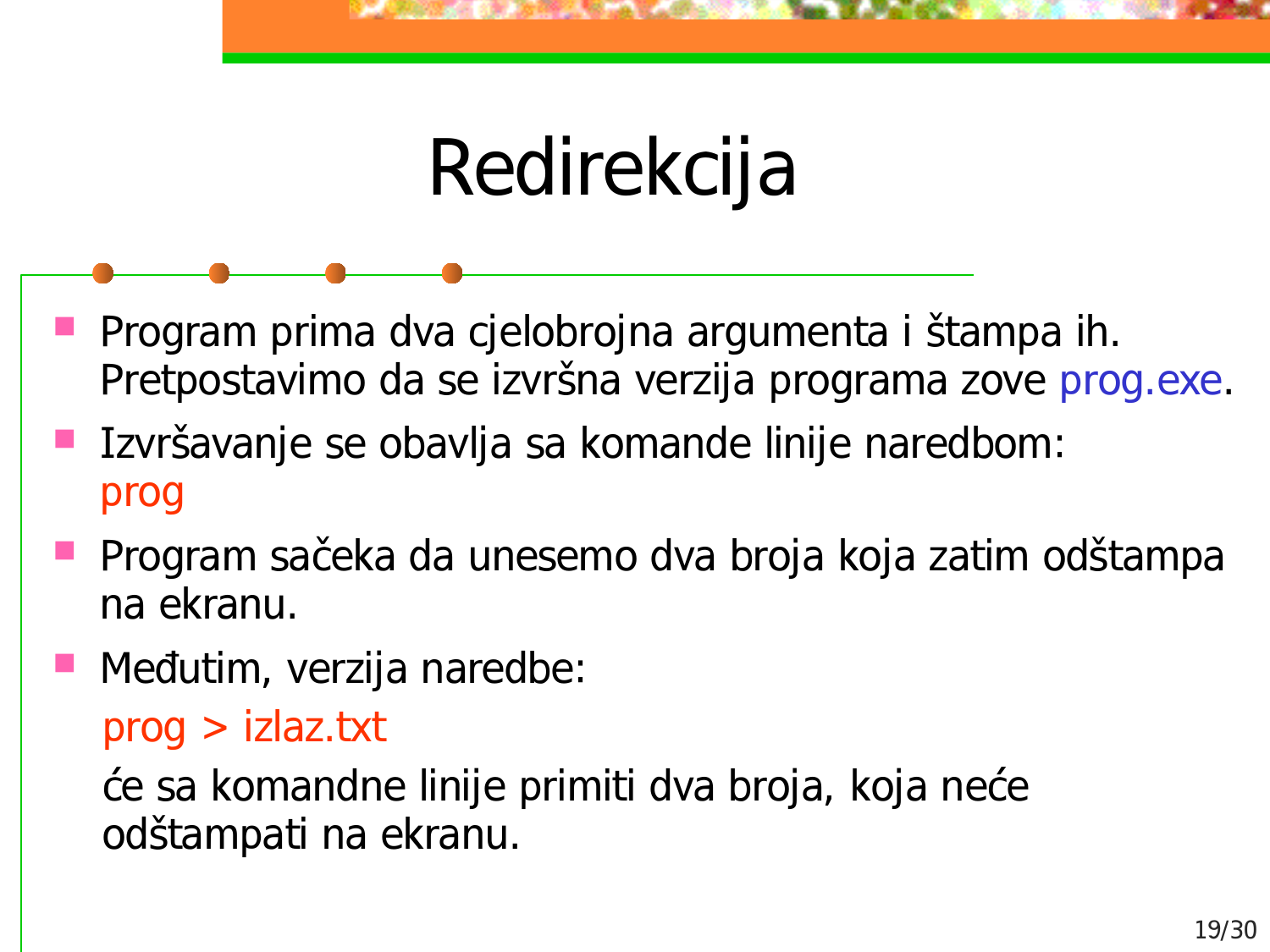

# Redirekcija
Program prima dva cjelobrojna argumenta i štampa ih. Pretpostavimo da se izvršna verzija programa zove prog.exe.
Izvršavanje se obavlja sa komande linije naredbom:
prog
Program sačeka da unesemo dva broja koja zatim odštampa na ekranu.
Međutim, verzija naredbe:
prog > izlaz.txt
će sa komandne linije primiti dva broja, koja neće odštampati na ekranu.
19/30